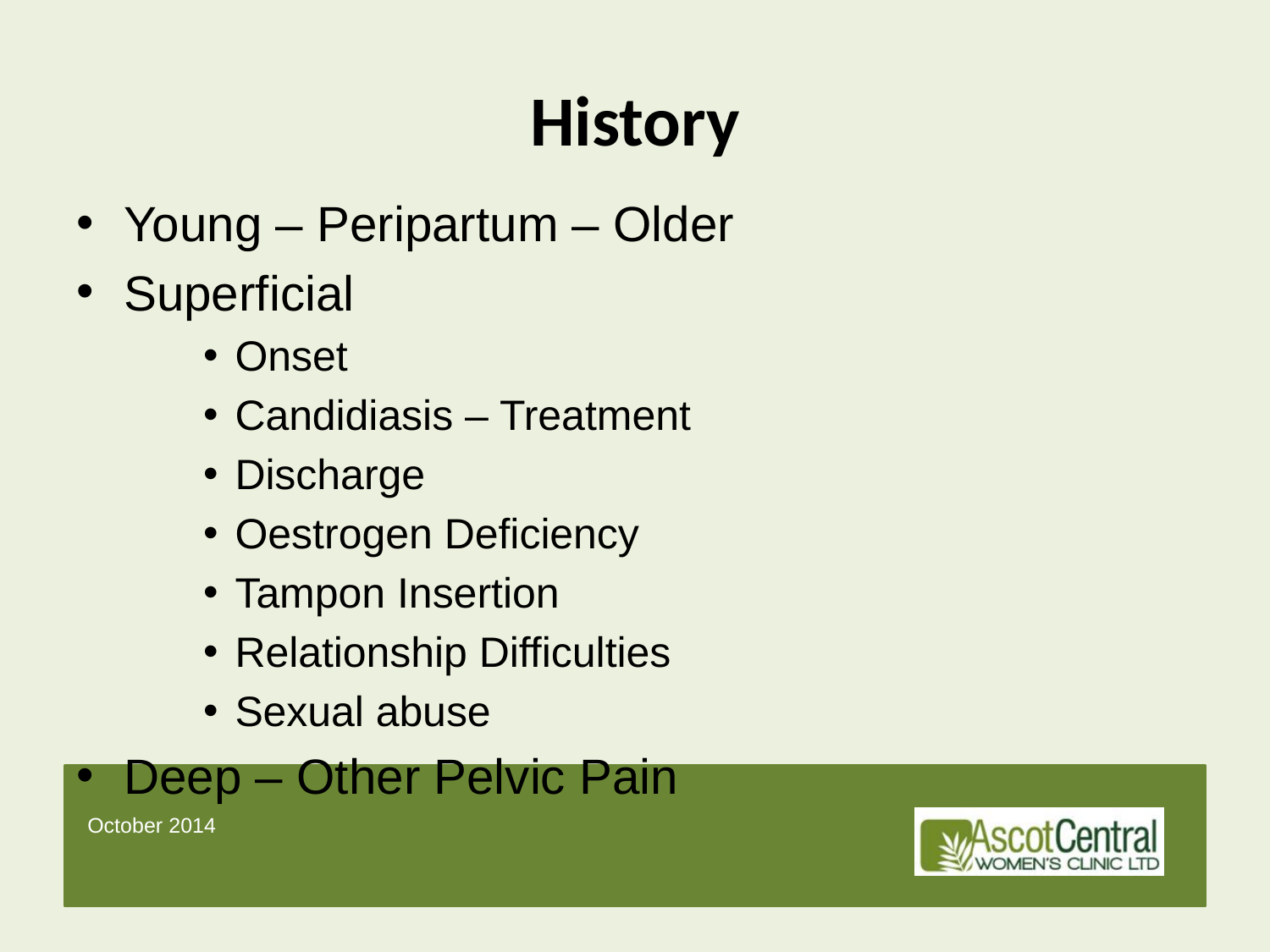

# History
Young – Peripartum – Older
Superficial
Onset
Candidiasis – Treatment
Discharge
Oestrogen Deficiency
Tampon Insertion
Relationship Difficulties
Sexual abuse
Deep – Other Pelvic Pain